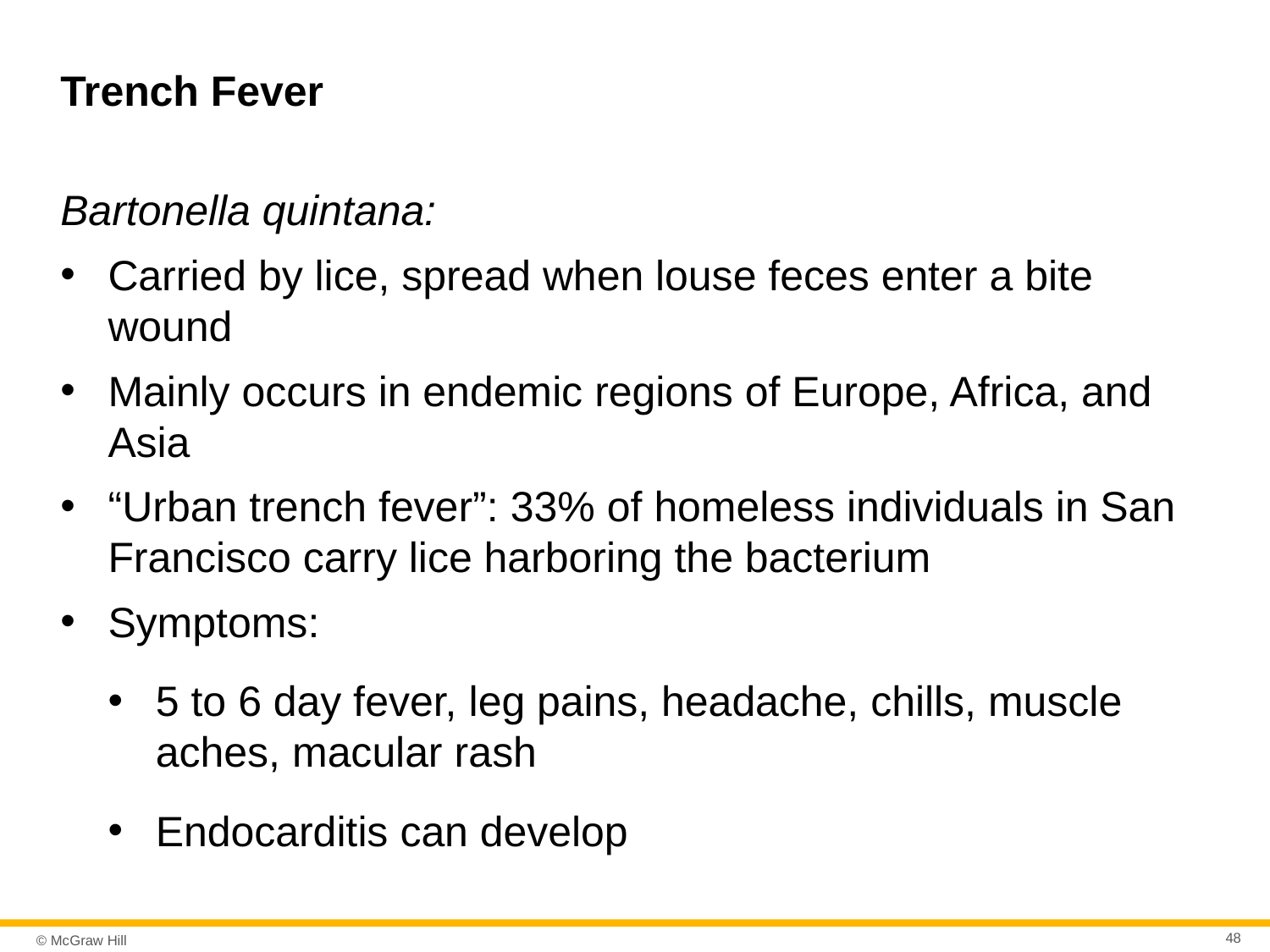

# Trench Fever
Bartonella quintana:
Carried by lice, spread when louse feces enter a bite wound
Mainly occurs in endemic regions of Europe, Africa, and Asia
“Urban trench fever”: 33% of homeless individuals in San Francisco carry lice harboring the bacterium
Symptoms:
5 to 6 day fever, leg pains, headache, chills, muscle aches, macular rash
Endocarditis can develop